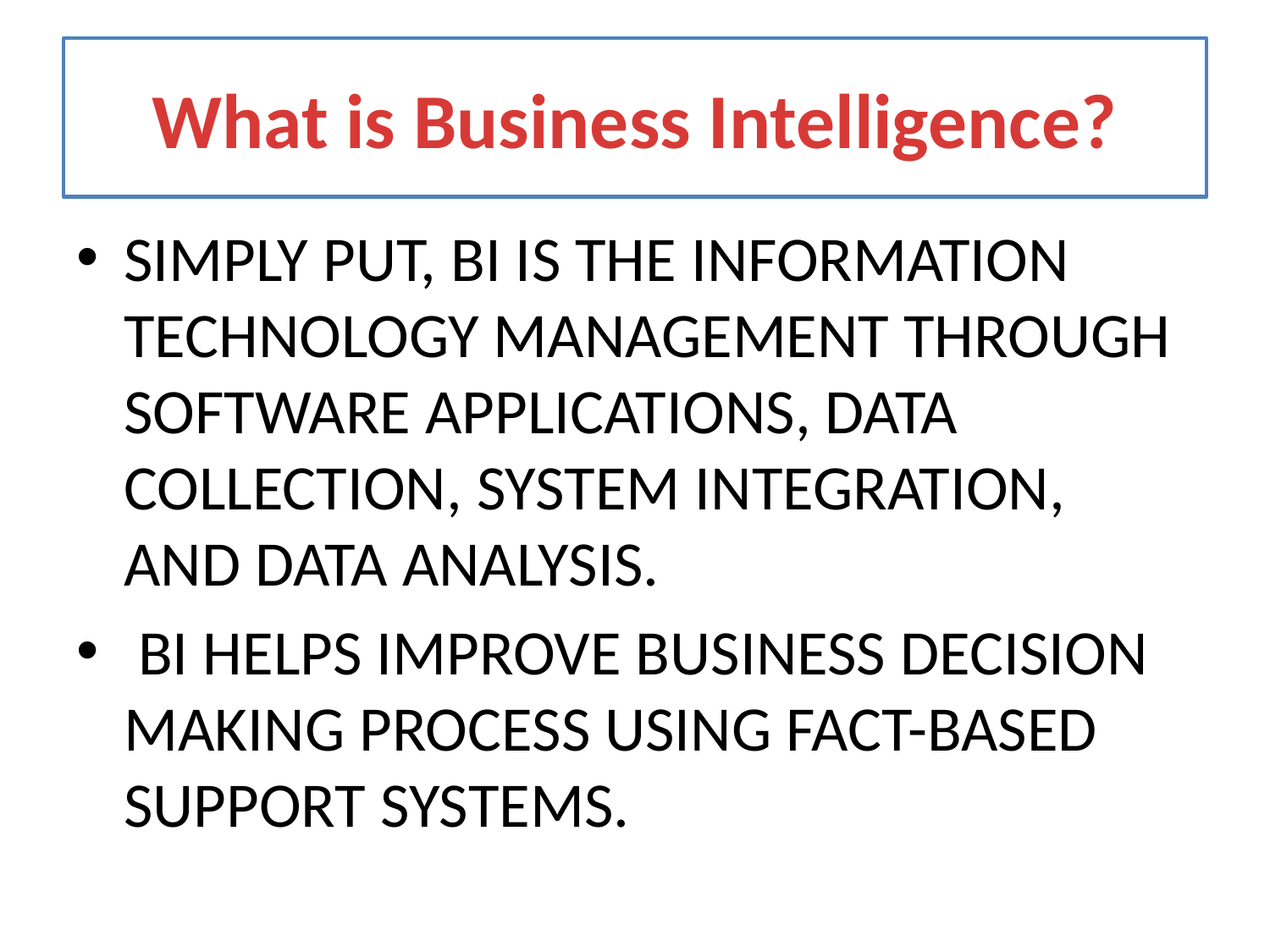

# What is Business Intelligence?
SIMPLY PUT, BI IS THE INFORMATION TECHNOLOGY MANAGEMENT THROUGH SOFTWARE APPLICATIONS, DATA COLLECTION, SYSTEM INTEGRATION, AND DATA ANALYSIS.
 BI HELPS IMPROVE BUSINESS DECISION MAKING PROCESS USING FACT-BASED SUPPORT SYSTEMS.